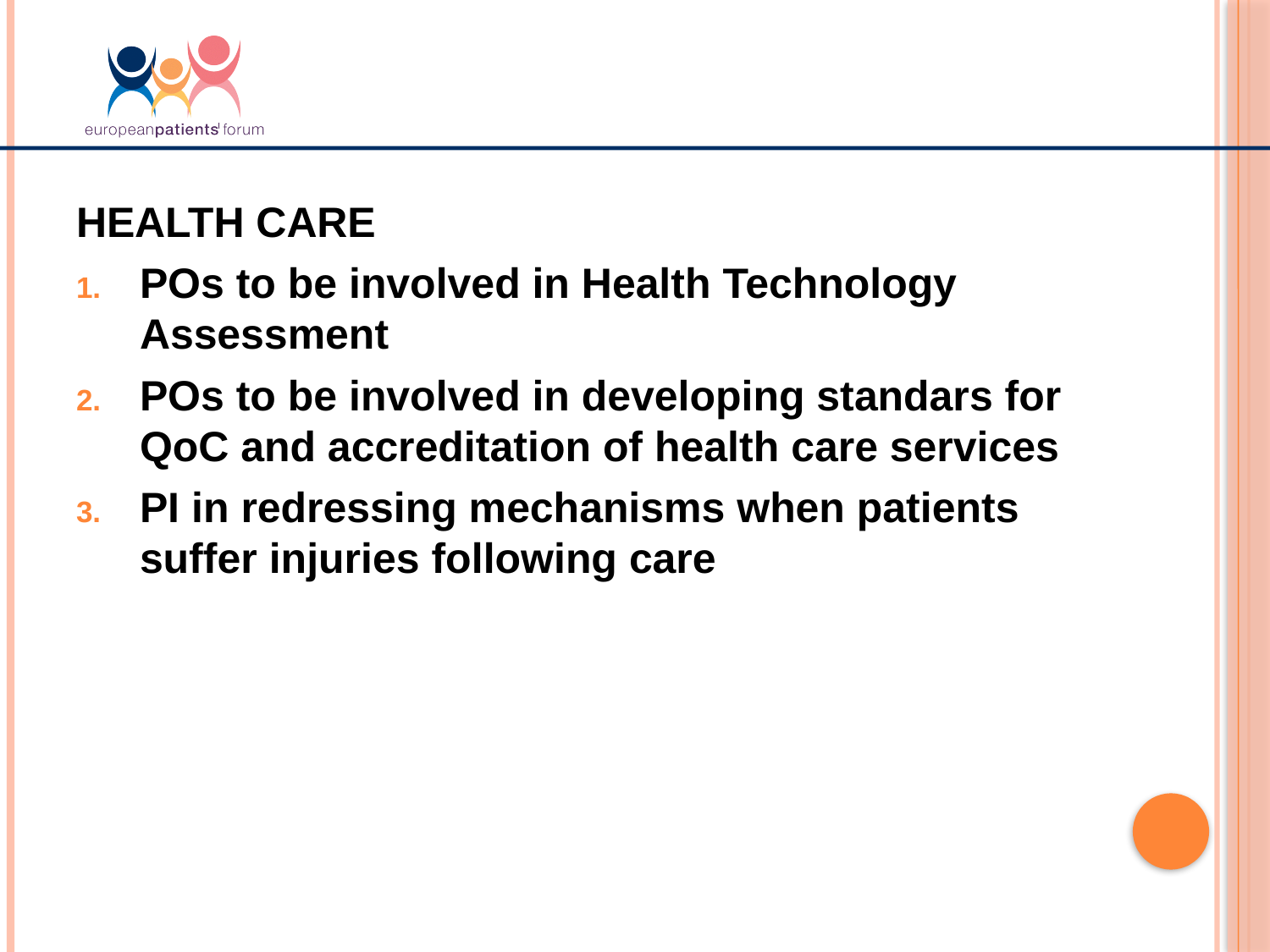

#
HEALTH CARE
POs to be involved in Health Technology Assessment
POs to be involved in developing standars for QoC and accreditation of health care services
PI in redressing mechanisms when patients suffer injuries following care